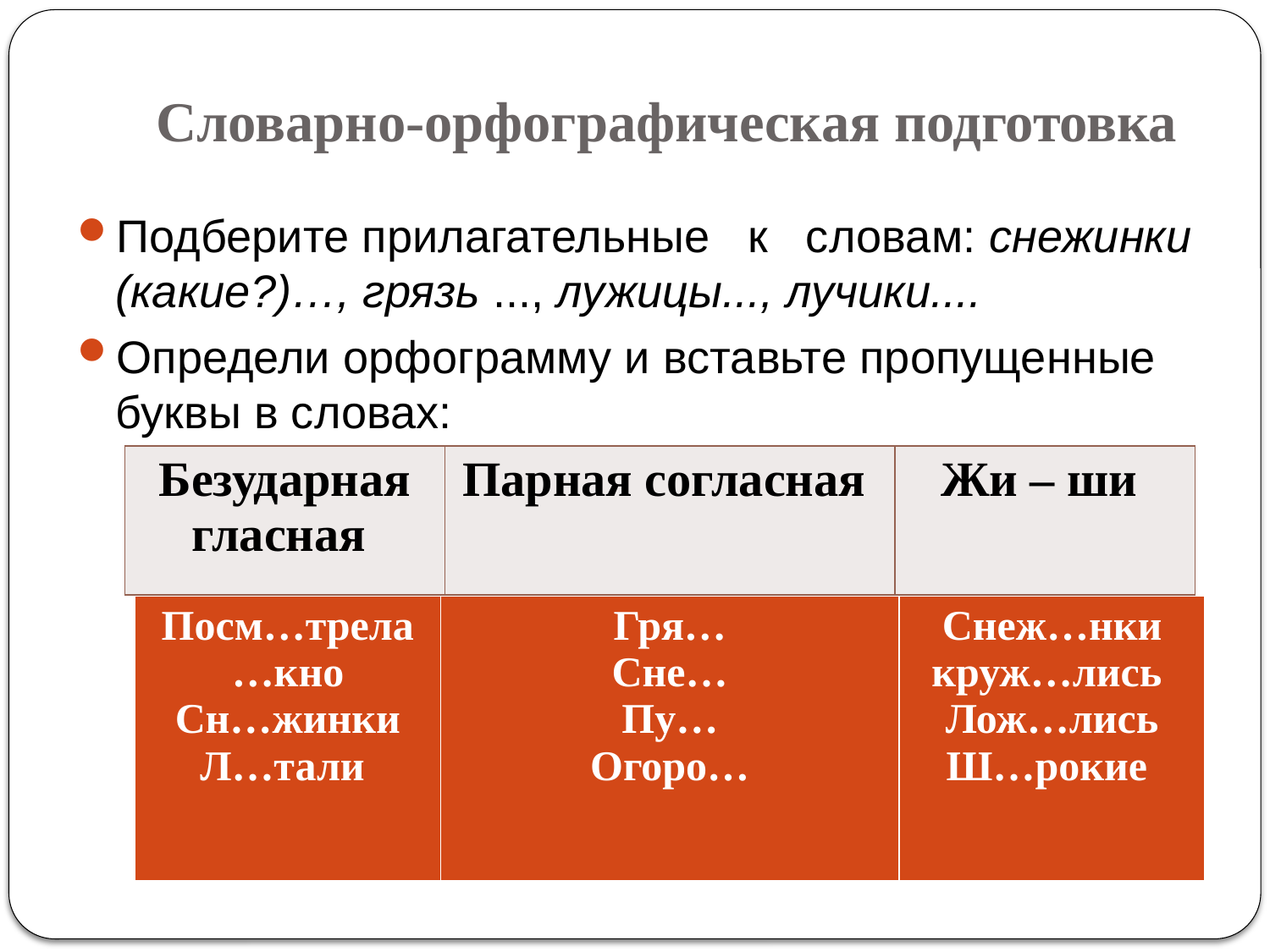

# Словарно-орфографическая подготовка
Подберите прилагательные   к   словам: снежинки (какие?)…, грязь ..., лужицы..., лучики....
Определи орфограмму и вставьте пропущенные буквы в словах:

| Безударная гласная | Парная согласная | Жи – ши |
| --- | --- | --- |
|  |  |  |
| --- | --- | --- |
| Посм…трела …кно Сн…жинки Л…тали | Гря… Сне… Пу… Огоро… | Снеж…нки круж…лись Лож…лись Ш…рокие |
| --- | --- | --- |